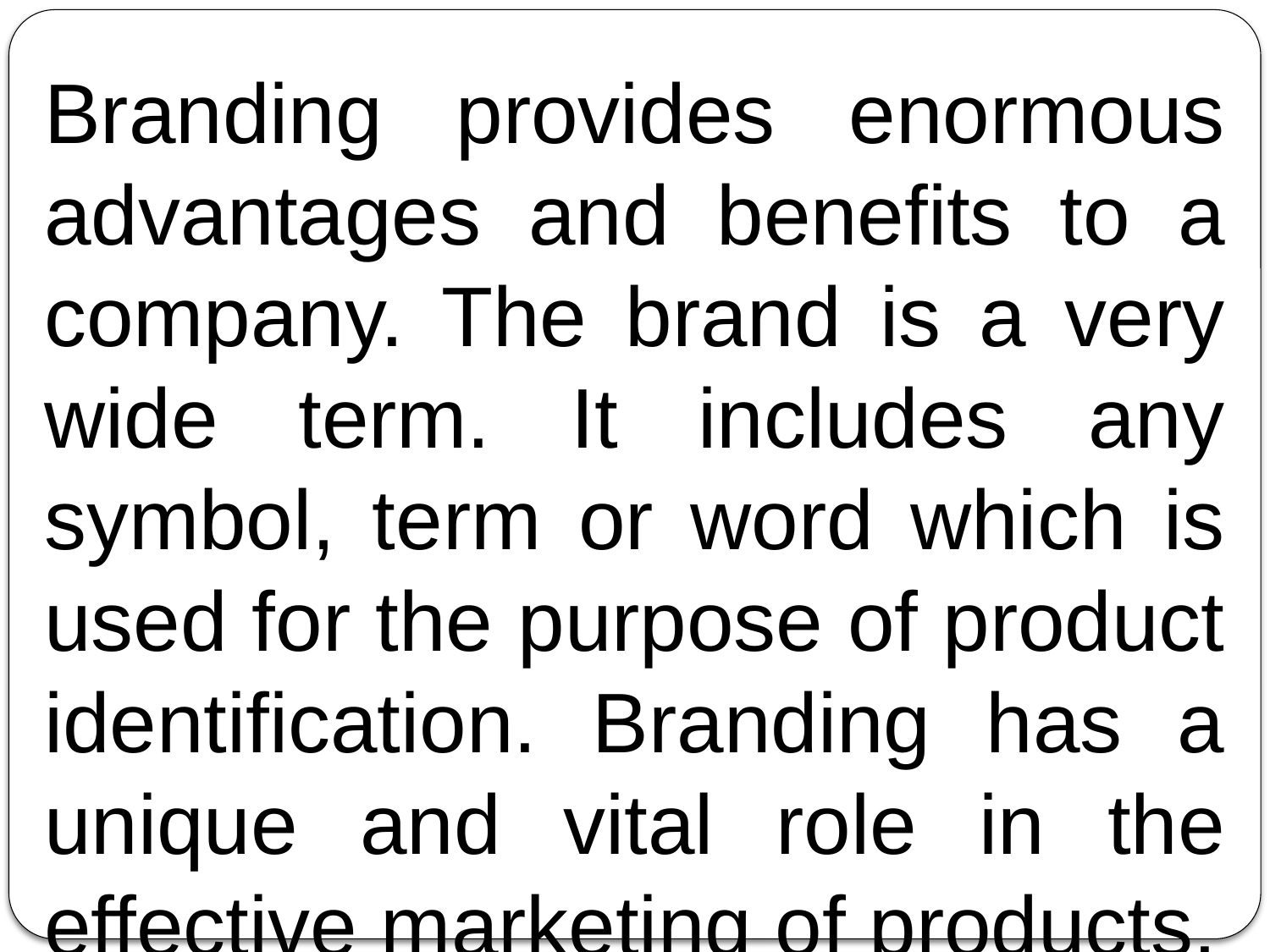

Branding provides enormous advantages and benefits to a company. The brand is a very wide term. It includes any symbol, term or word which is used for the purpose of product identification. Branding has a unique and vital role in the effective marketing of products.